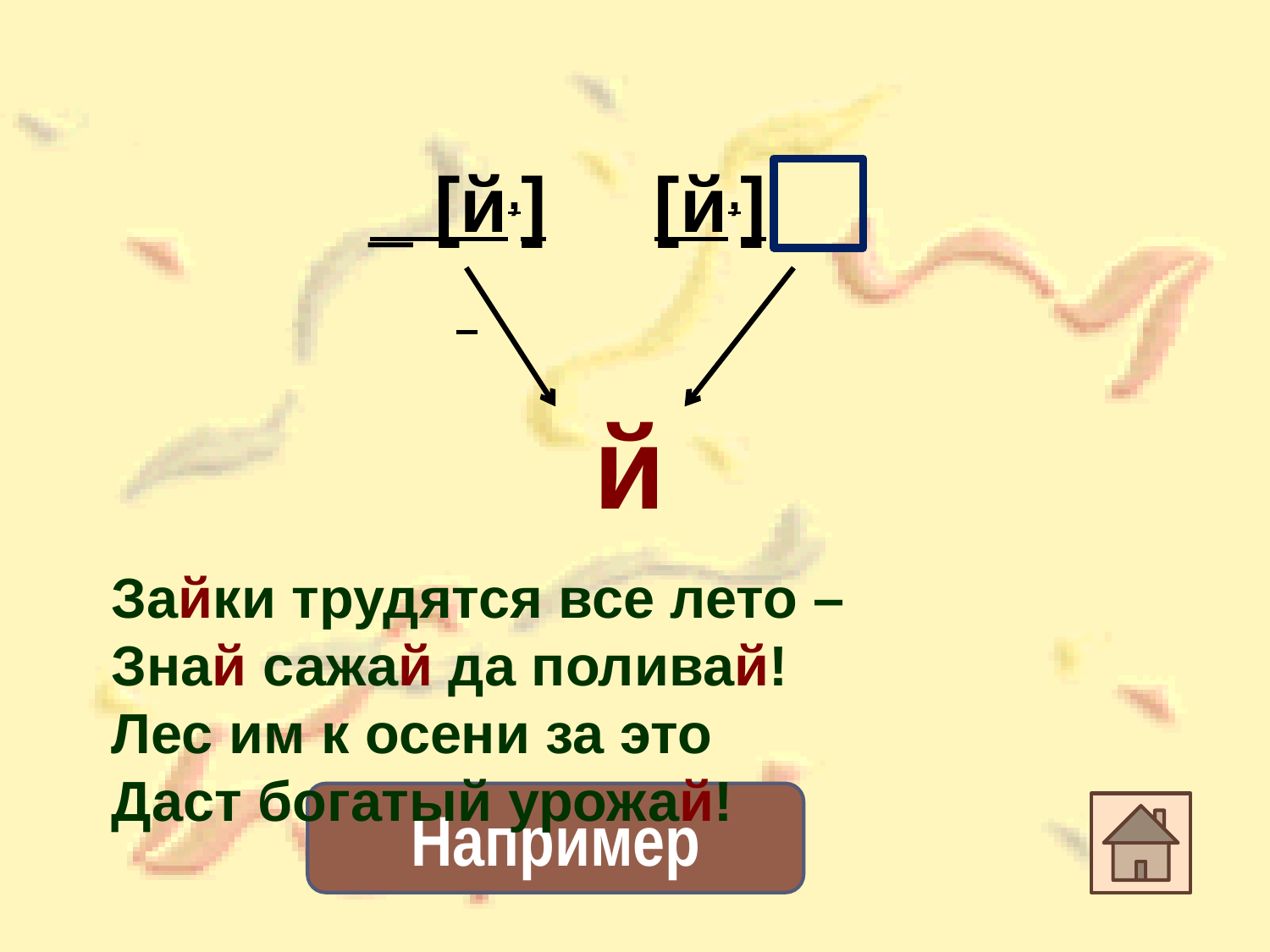

_ [й,]     [й,]

й
Зайки трудятся все лето –
Знай сажай да поливай!
Лес им к осени за это
Даст богатый урожай!

Например